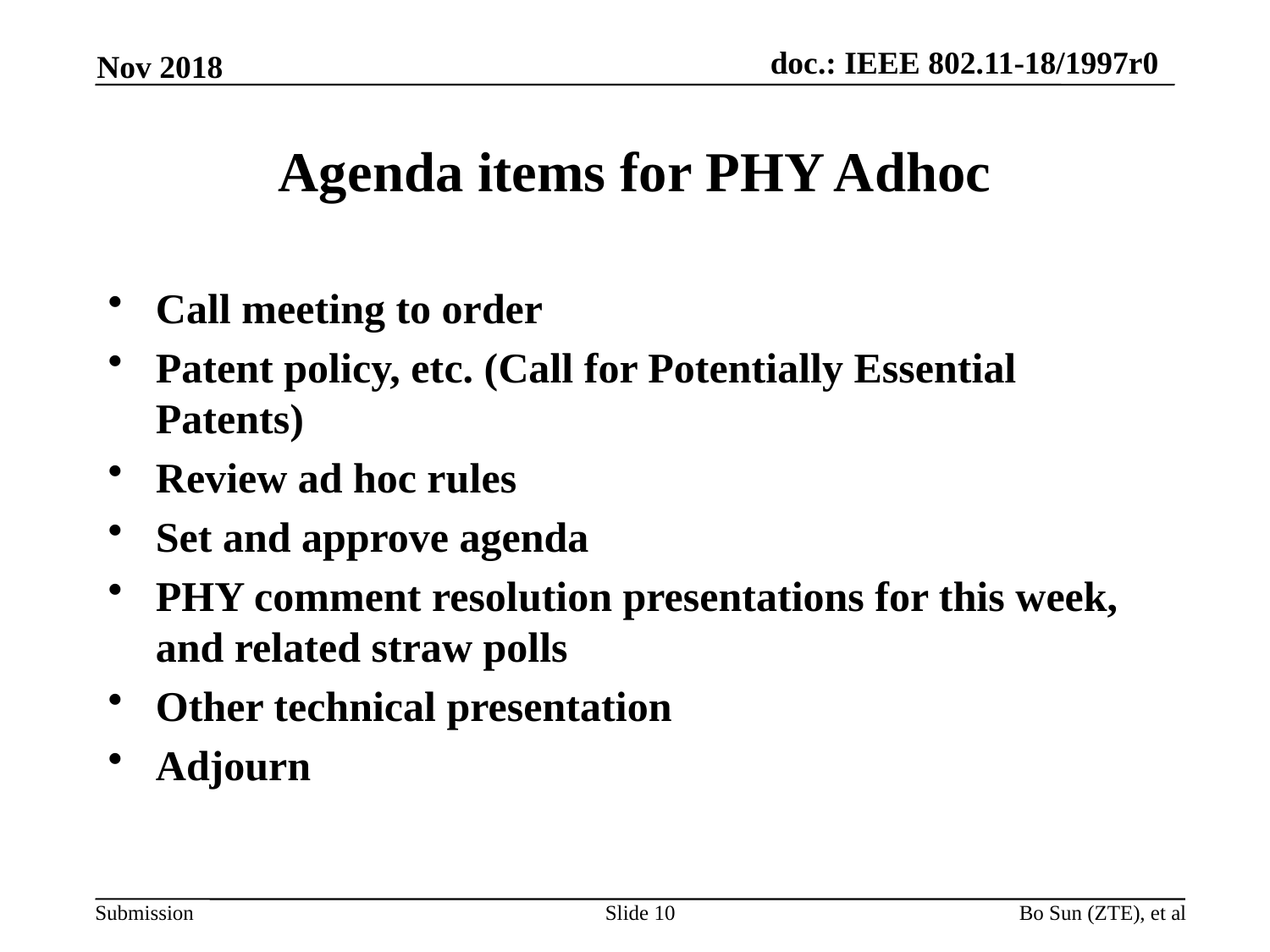

Nov 2018
# Agenda items for PHY Adhoc
Call meeting to order
Patent policy, etc. (Call for Potentially Essential Patents)
Review ad hoc rules
Set and approve agenda
PHY comment resolution presentations for this week, and related straw polls
Other technical presentation
Adjourn

Slide 10
Bo Sun (ZTE), et al